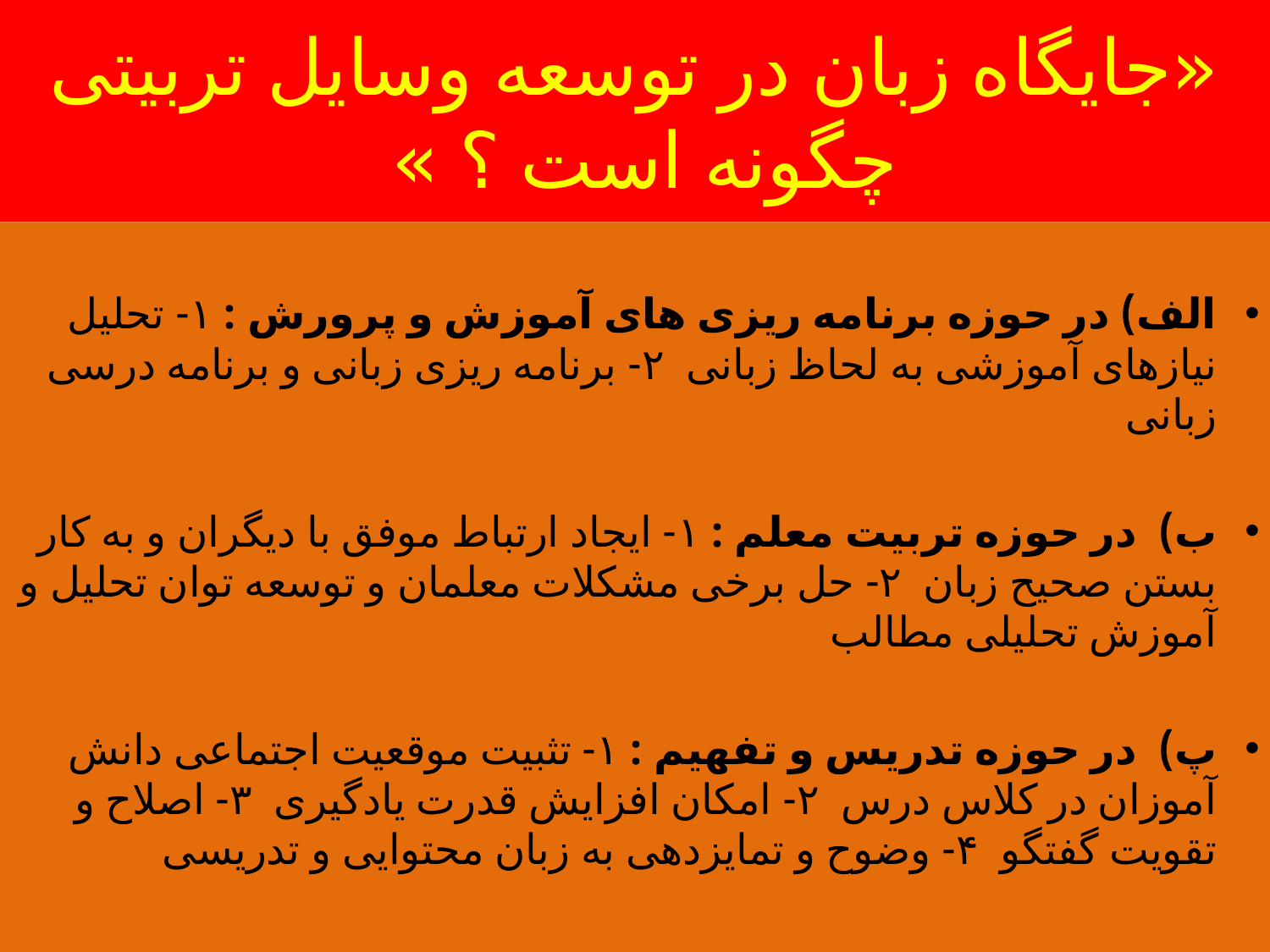

# «جایگاه زبان در توسعه وسایل تربیتی چگونه است ؟ »

الف) در حوزه برنامه ریزی های آموزش و پرورش : ۱- تحلیل نیازهای آموزشی به لحاظ زبانی  ۲- برنامه ریزی زبانی و برنامه درسی زبانی

ب)  در حوزه تربیت معلم : ۱- ایجاد ارتباط موفق با دیگران و به کار بستن صحیح زبان  ۲- حل برخی مشکلات معلمان و توسعه توان تحلیل و آموزش تحلیلی مطالب

پ)  در حوزه تدریس و تفهیم : ۱- تثبیت موقعیت اجتماعی دانش آموزان در کلاس درس  ۲- امکان افزایش قدرت یادگیری  ۳- اصلاح و تقویت گفتگو  ۴- وضوح و تمایزدهی به زبان محتوایی و تدریسی